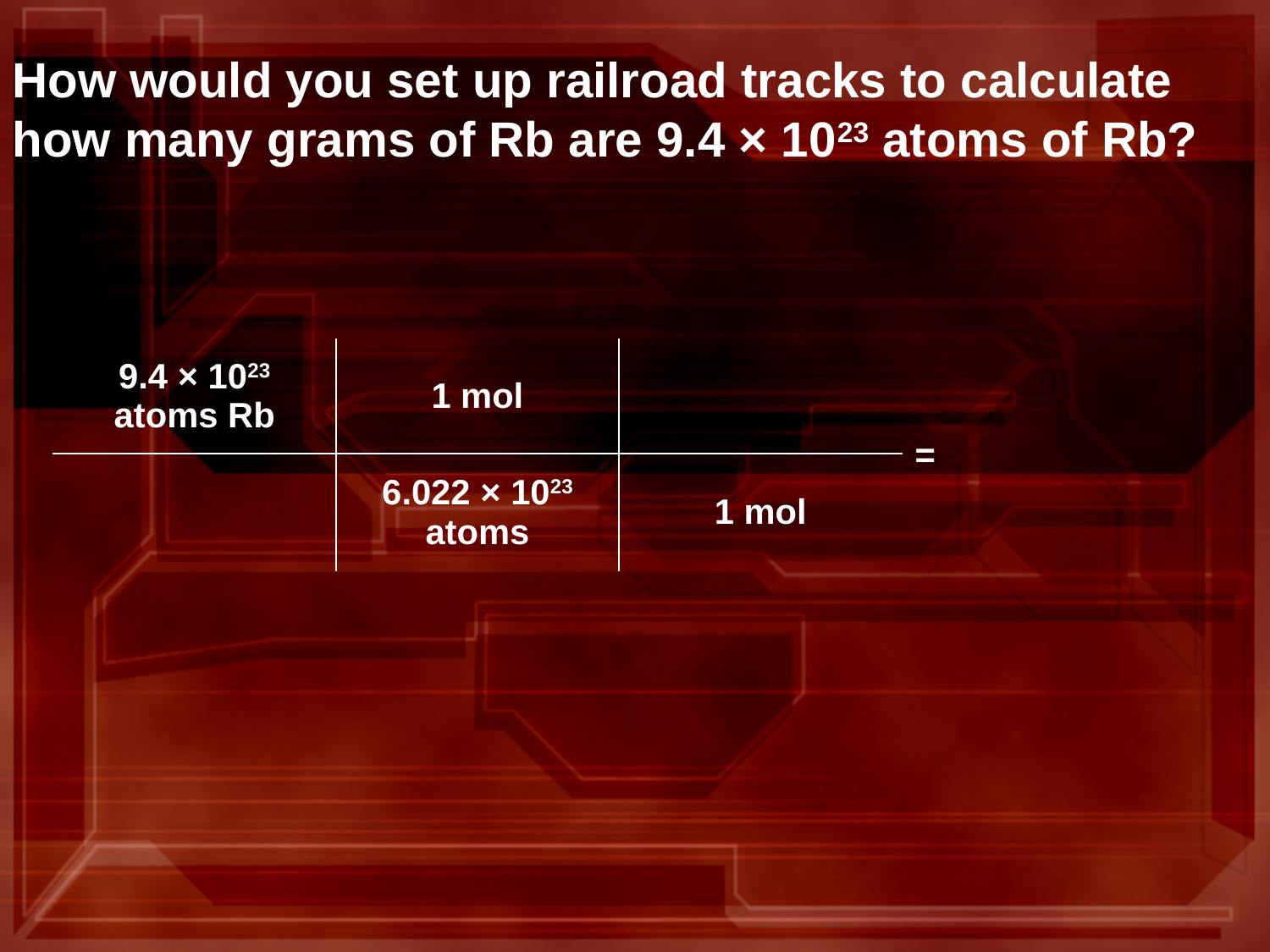

How would you set up railroad tracks to calculate how many grams of Rb are 9.4 × 1023 atoms of Rb?
| 9.4 × 1023 atoms Rb | 1 mol |  | = |
| --- | --- | --- | --- |
|  | 6.022 × 1023 atoms | 1 mol |  |